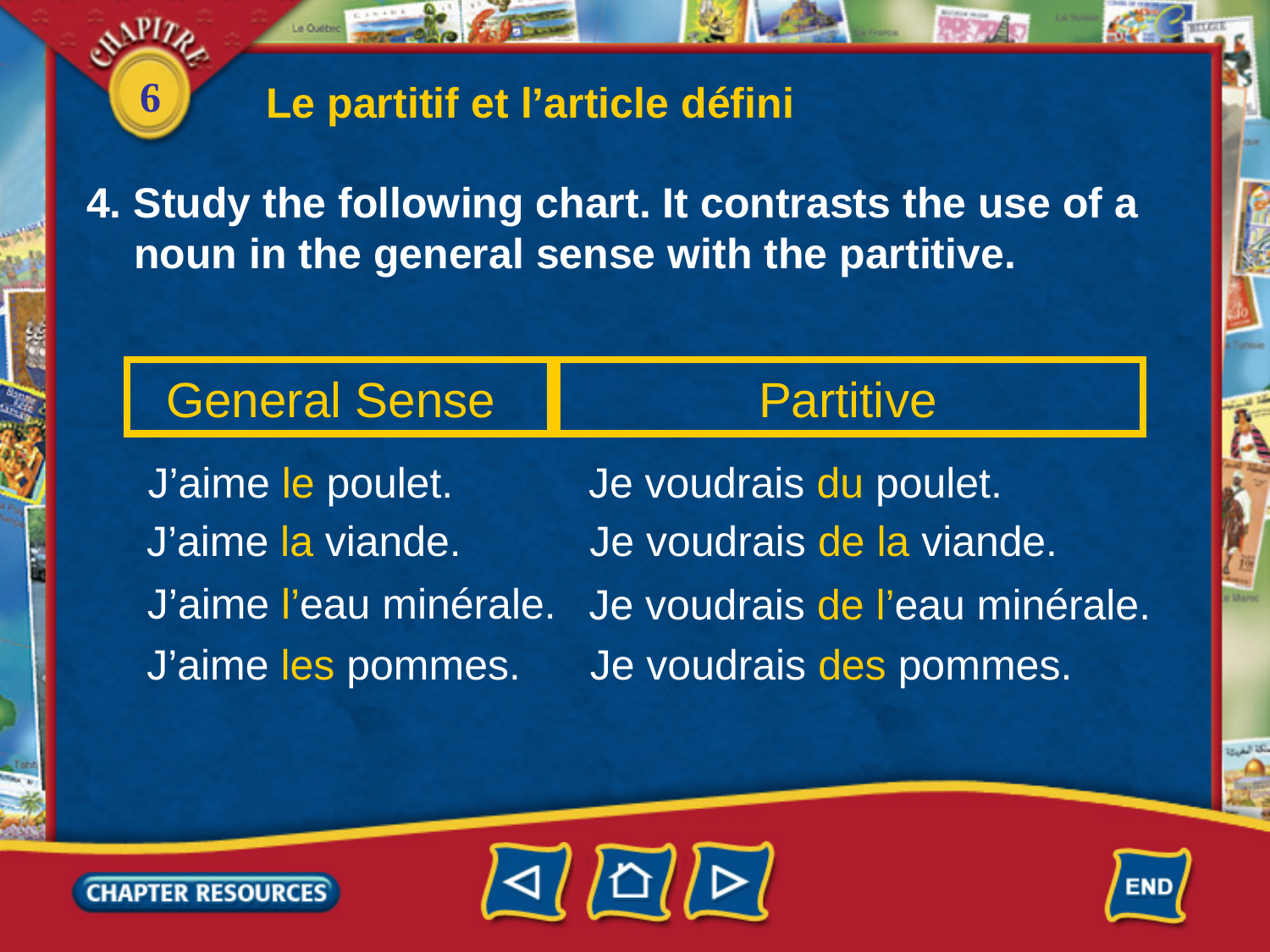

Le partitif et l’article défini
4. Study the following chart. It contrasts the use of a
    noun in the general sense with the partitive.

Partitive
General Sense
Je voudrais du poulet.
J’aime le poulet.
J’aime la viande.
Je voudrais de la viande.
J’aime l’eau minérale.
Je voudrais de l’eau minérale.
J’aime les pommes.
Je voudrais des pommes.